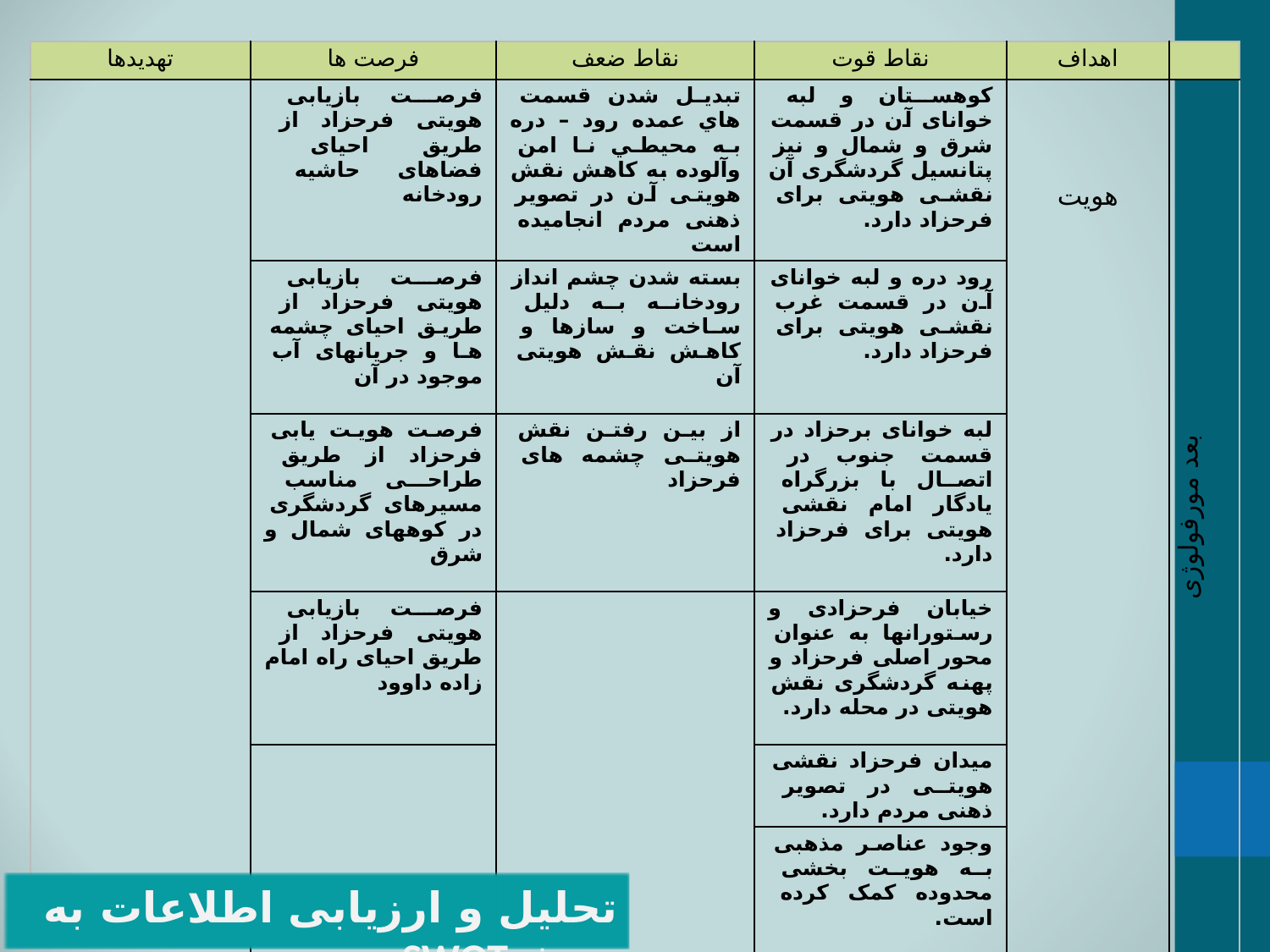

| تهدیدها | فرصت ها | نقاط ضعف | نقاط قوت | اهداف |  |
| --- | --- | --- | --- | --- | --- |
|  | فرصت بازیابی هویتی فرحزاد از طریق احیای فضاهای حاشيه رودخانه | تبديل شدن قسمت هاي عمده رود – دره به محيطي نا امن وآلوده به کاهش نقش هویتی آن در تصویر ذهنی مردم انجامیده است | کوهستان و لبه خوانای آن در قسمت شرق و شمال و نیز پتانسیل گردشگری آن نقشی هویتی برای فرحزاد دارد. | هویت | بعد مورفولوژی |
|  | فرصت بازیابی هویتی فرحزاد از طریق احیای چشمه ها و جریانهای آب موجود در آن | بسته شدن چشم انداز رودخانه به دلیل ساخت و سازها و کاهش نقش هویتی آن | رود دره و لبه خوانای آن در قسمت غرب نقشی هویتی برای فرحزاد دارد. |  |  |
|  | فرصت هویت یابی فرحزاد از طریق طراحی مناسب مسیرهای گردشگری در کوههای شمال و شرق | از بین رفتن نقش هویتی چشمه های فرحزاد | لبه خوانای برحزاد در قسمت جنوب در اتصال با بزرگراه یادگار امام نقشی هویتی برای فرحزاد دارد. |  |  |
|  | فرصت بازیابی هویتی فرحزاد از طریق احیای راه امام زاده داوود |  | خیابان فرحزادی و رستورانها به عنوان محور اصلی فرحزاد و پهنه گردشگری نقش هویتی در محله دارد. |  |  |
|  |  |  | میدان فرحزاد نقشی هویتی در تصویر ذهنی مردم دارد. |  |  |
|  |  |  | وجود عناصر مذهبی به هویت بخشی محدوده کمک کرده است. |  |  |

تحلیل و ارزیابی اطلاعات به روشSWOT